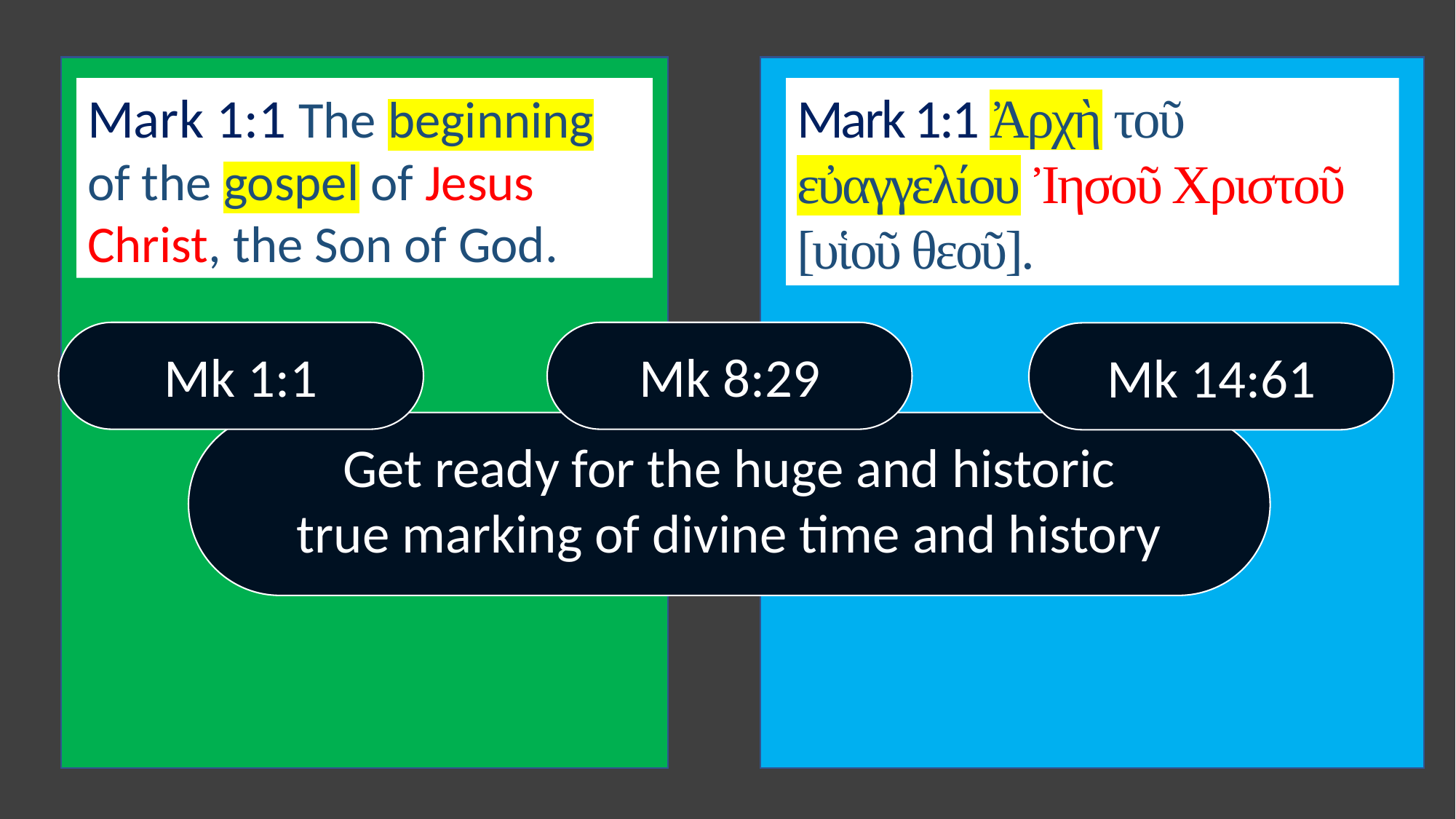

Mark 1:1 The beginning of the gospel of Jesus Christ, the Son of God.

Mark 1:1 Ἀρχὴ τοῦ εὐαγγελίου Ἰησοῦ Χριστοῦ [υἱοῦ θεοῦ].

Mk 1:1

Mk 8:29

Mk 14:61

Get ready for the huge and historic
true marking of divine time and history